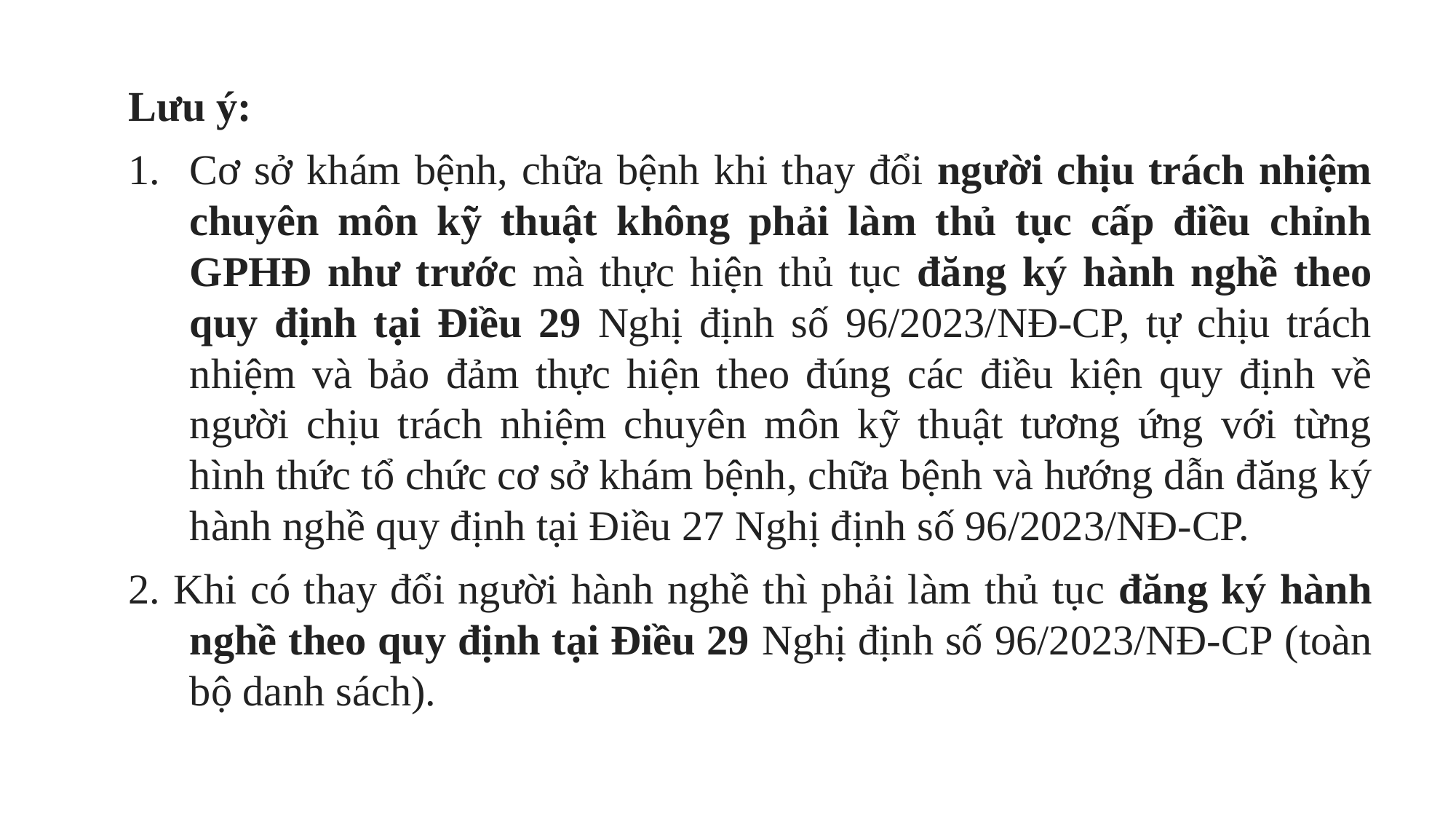

Lưu ý:
Cơ sở khám bệnh, chữa bệnh khi thay đổi người chịu trách nhiệm chuyên môn kỹ thuật không phải làm thủ tục cấp điều chỉnh GPHĐ như trước mà thực hiện thủ tục đăng ký hành nghề theo quy định tại Điều 29 Nghị định số 96/2023/NĐ-CP, tự chịu trách nhiệm và bảo đảm thực hiện theo đúng các điều kiện quy định về người chịu trách nhiệm chuyên môn kỹ thuật tương ứng với từng hình thức tổ chức cơ sở khám bệnh, chữa bệnh và hướng dẫn đăng ký hành nghề quy định tại Điều 27 Nghị định số 96/2023/NĐ-CP.
2. Khi có thay đổi người hành nghề thì phải làm thủ tục đăng ký hành nghề theo quy định tại Điều 29 Nghị định số 96/2023/NĐ-CP (toàn bộ danh sách).